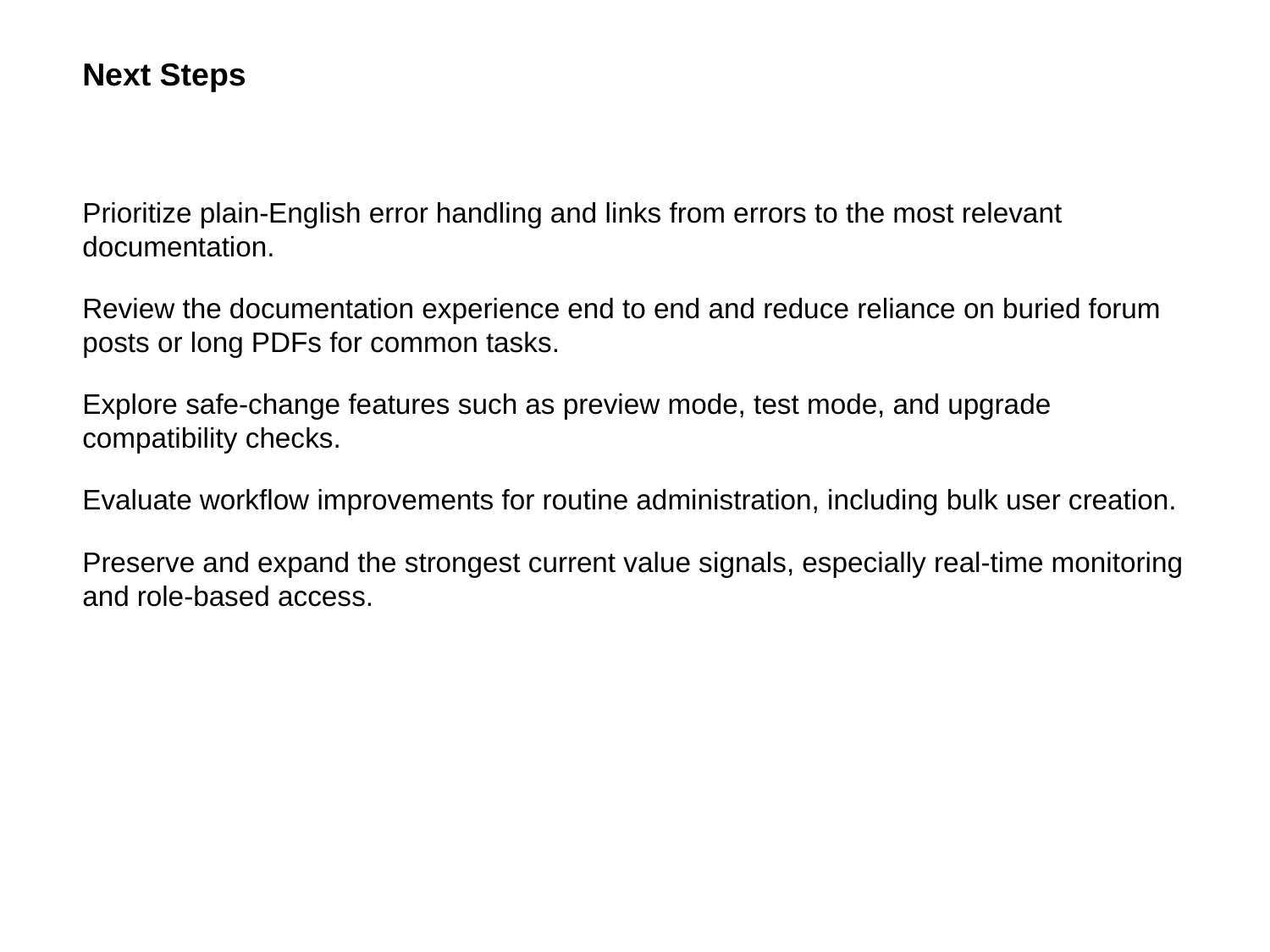

Next Steps
Prioritize plain-English error handling and links from errors to the most relevant documentation.
Review the documentation experience end to end and reduce reliance on buried forum posts or long PDFs for common tasks.
Explore safe-change features such as preview mode, test mode, and upgrade compatibility checks.
Evaluate workflow improvements for routine administration, including bulk user creation.
Preserve and expand the strongest current value signals, especially real-time monitoring and role-based access.